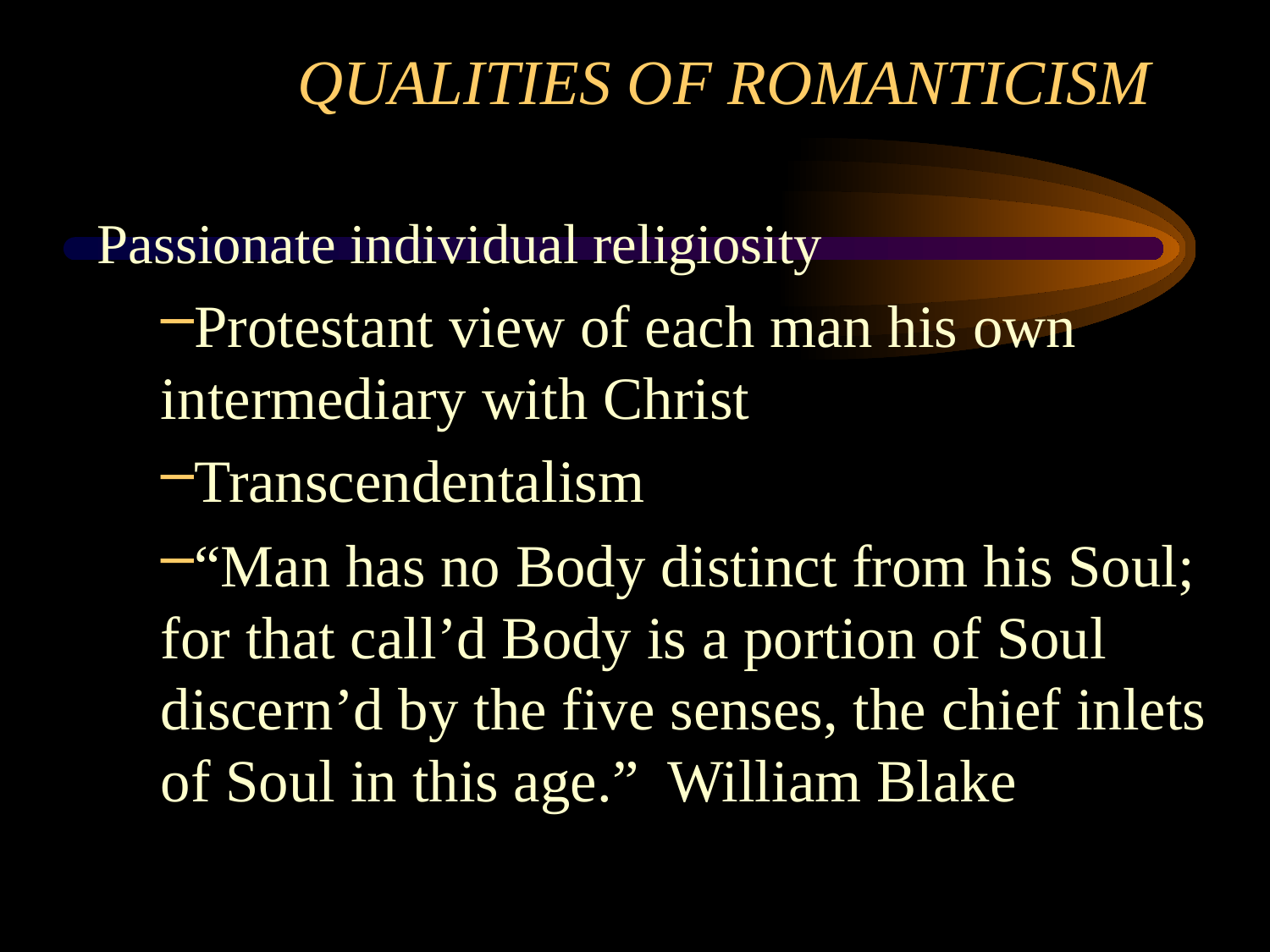

# QUALITIES OF ROMANTICISM
Passionate individual religiosity
Protestant view of each man his own intermediary with Christ
Transcendentalism
“Man has no Body distinct from his Soul; for that call’d Body is a portion of Soul discern’d by the five senses, the chief inlets of Soul in this age.”  William Blake